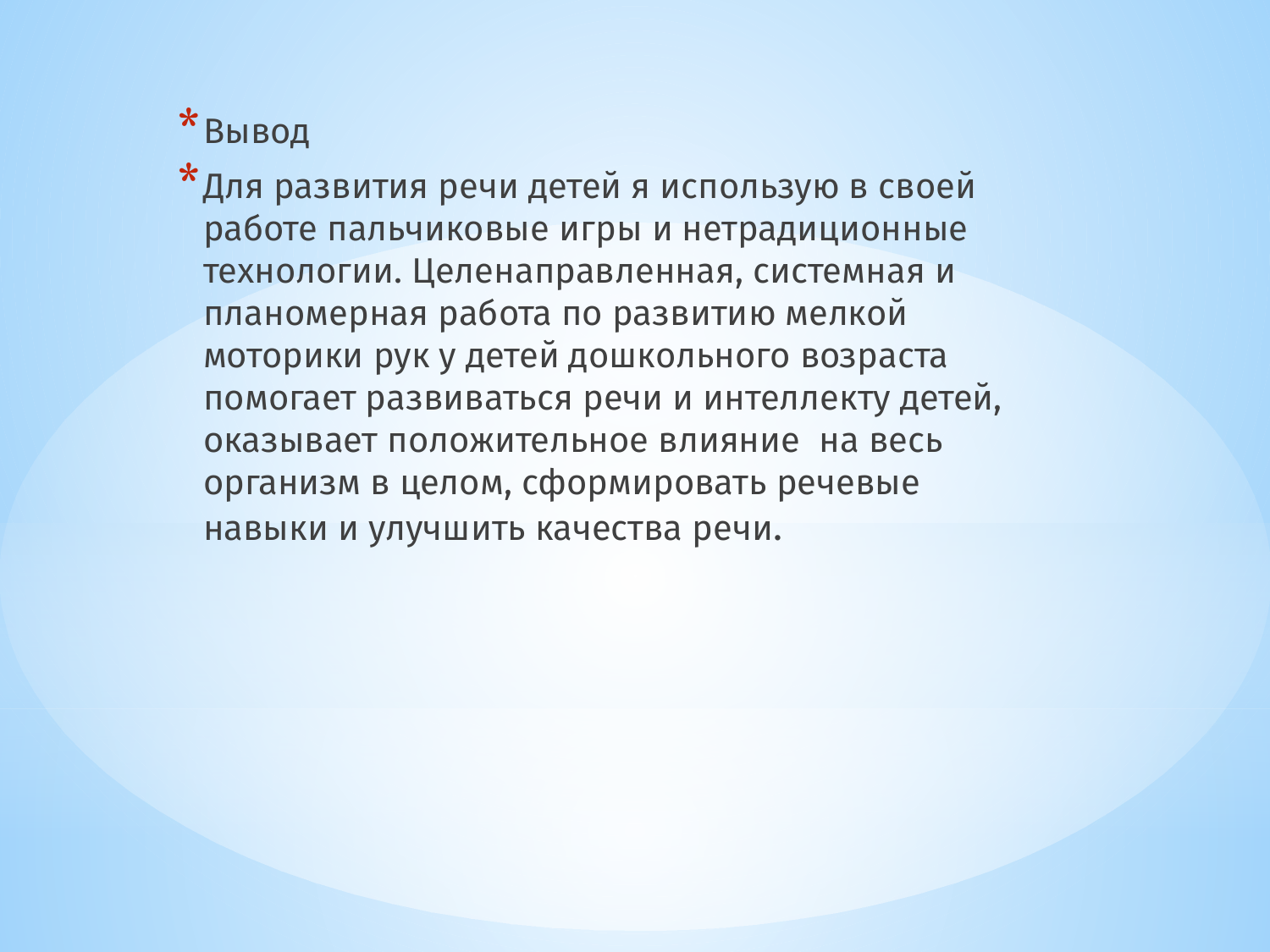

Вывод
Для развития речи детей я использую в своей работе пальчиковые игры и нетрадиционные технологии. Целенаправленная, системная и планомерная работа по развитию мелкой моторики рук у детей дошкольного возраста помогает развиваться речи и интеллекту детей, оказывает положительное влияние  на весь организм в целом, сформировать речевые навыки и улучшить качества речи.
#